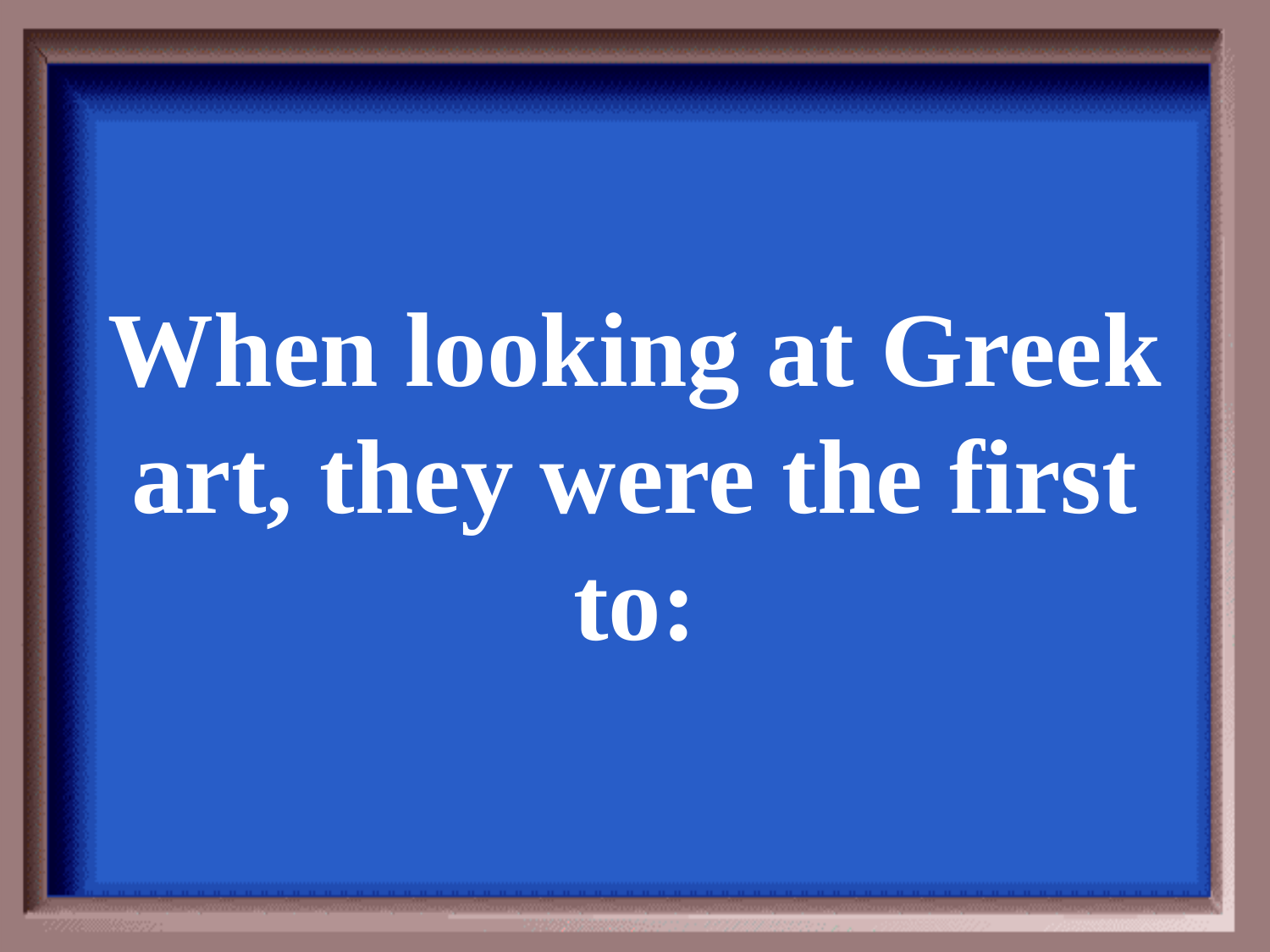

When looking at Greek art, they were the first to: